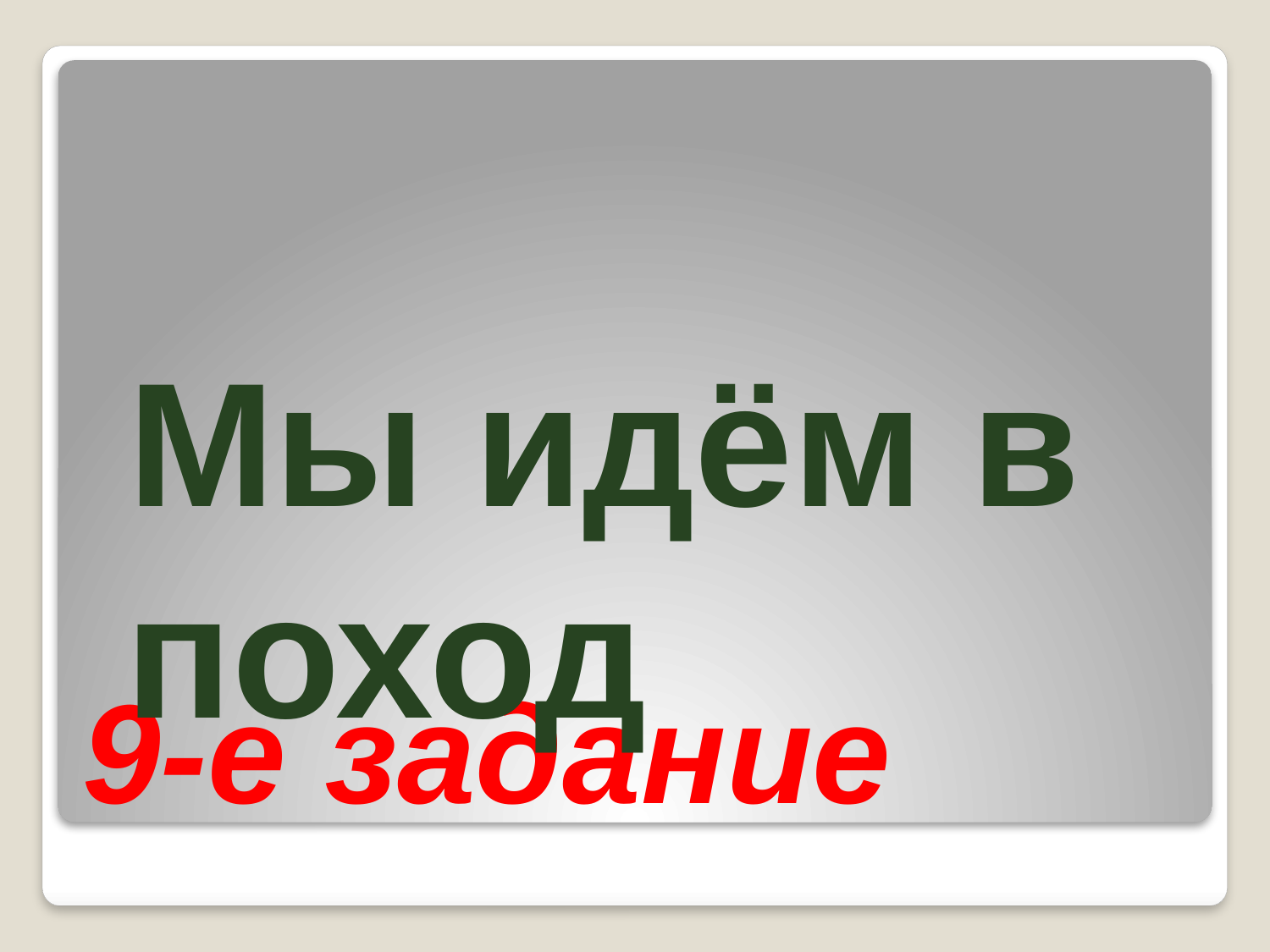

Мы идём в поход
# 9-е задание